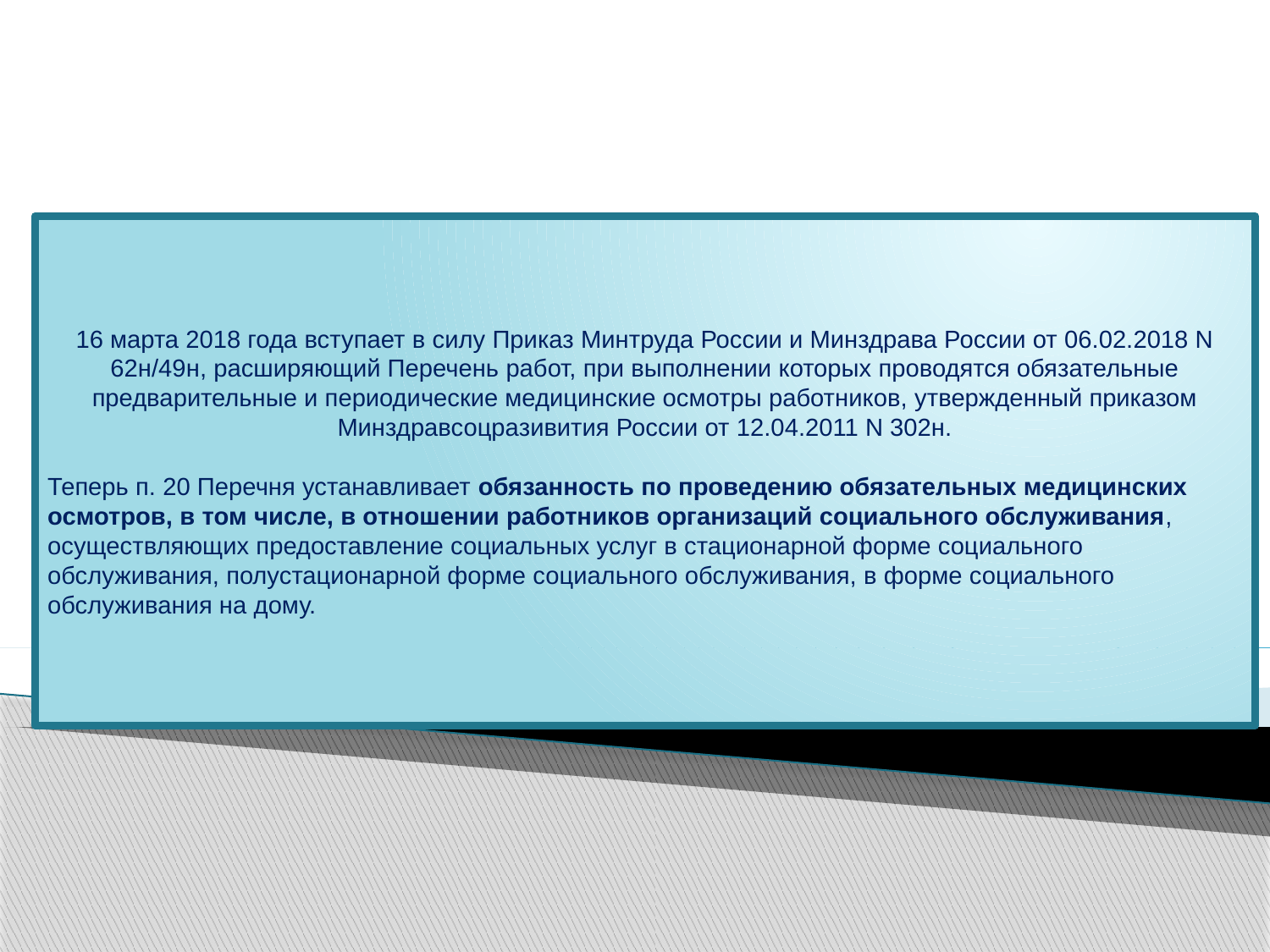

16 марта 2018 года вступает в силу Приказ Минтруда России и Минздрава России от 06.02.2018 N 62н/49н, расширяющий Перечень работ, при выполнении которых проводятся обязательные предварительные и периодические медицинские осмотры работников, утвержденный приказом Минздравсоцразивития России от 12.04.2011 N 302н.

Теперь п. 20 Перечня устанавливает обязанность по проведению обязательных медицинских осмотров, в том числе, в отношении работников организаций социального обслуживания, осуществляющих предоставление социальных услуг в стационарной форме социального обслуживания, полустационарной форме социального обслуживания, в форме социального обслуживания на дому.